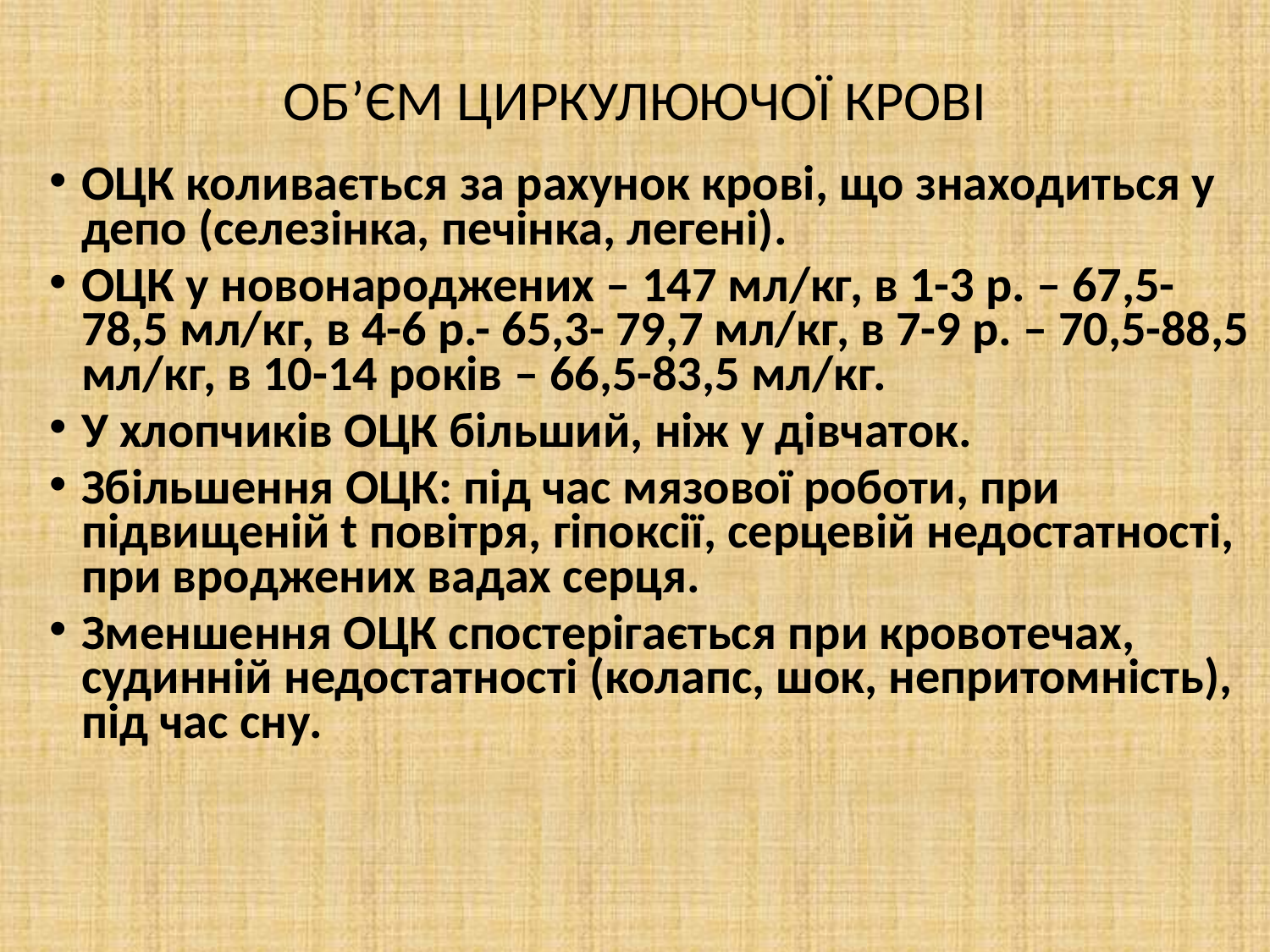

ОБ’ЄМ ЦИРКУЛЮЮЧОЇ КРОВІ
ОЦК коливається за рахунок крові, що знаходиться у депо (селезінка, печінка, легені).
ОЦК у новонароджених – 147 мл/кг, в 1-3 р. – 67,5-78,5 мл/кг, в 4-6 р.- 65,3- 79,7 мл/кг, в 7-9 р. – 70,5-88,5 мл/кг, в 10-14 років – 66,5-83,5 мл/кг.
У хлопчиків ОЦК більший, ніж у дівчаток.
Збільшення ОЦК: під час мязової роботи, при підвищеній t повітря, гіпоксії, серцевій недостатності, при вроджених вадах серця.
Зменшення ОЦК спостерігається при кровотечах, судинній недостатності (колапс, шок, непритомність), під час сну.